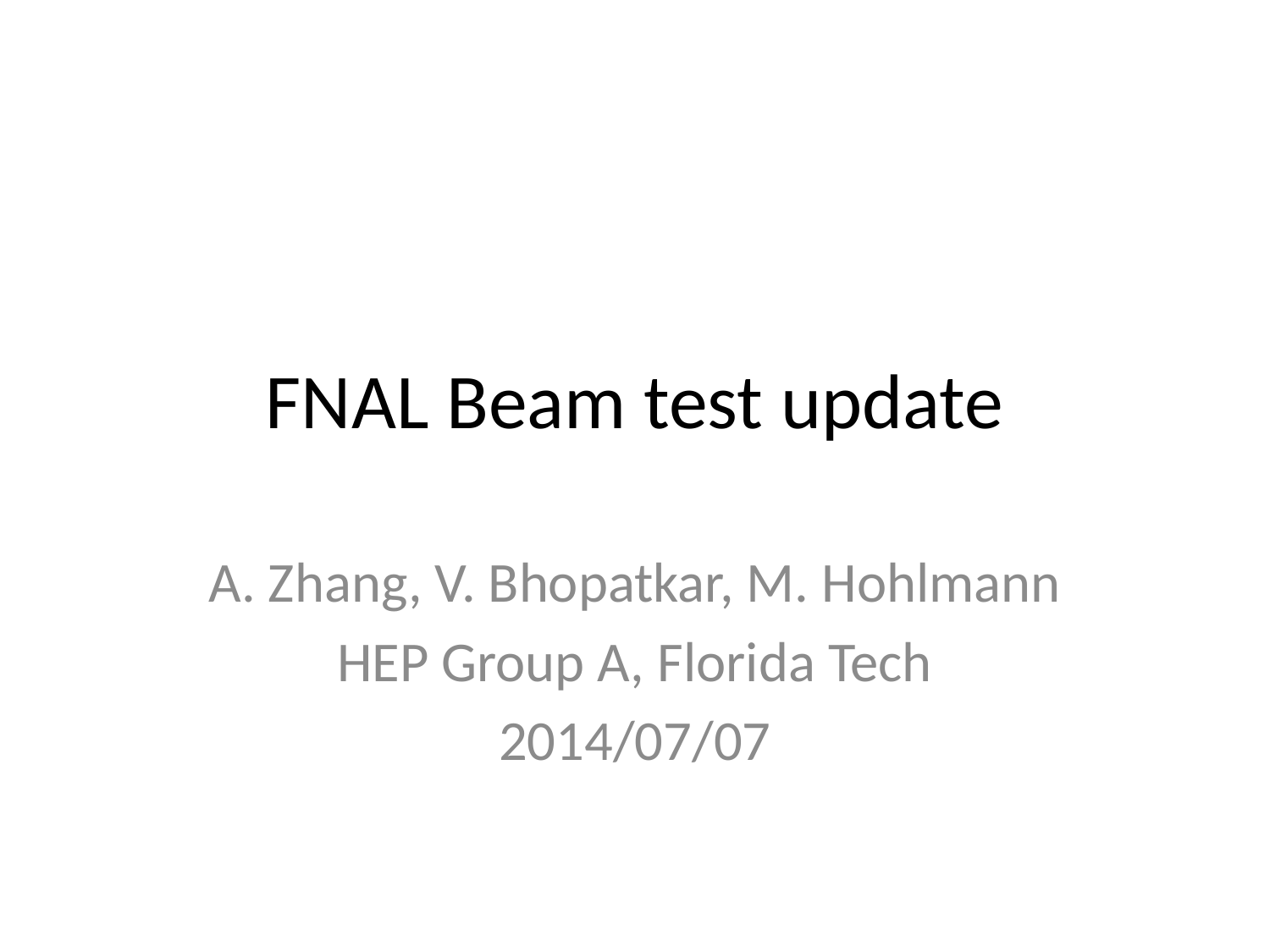

# FNAL Beam test update
A. Zhang, V. Bhopatkar, M. Hohlmann
HEP Group A, Florida Tech
2014/07/07